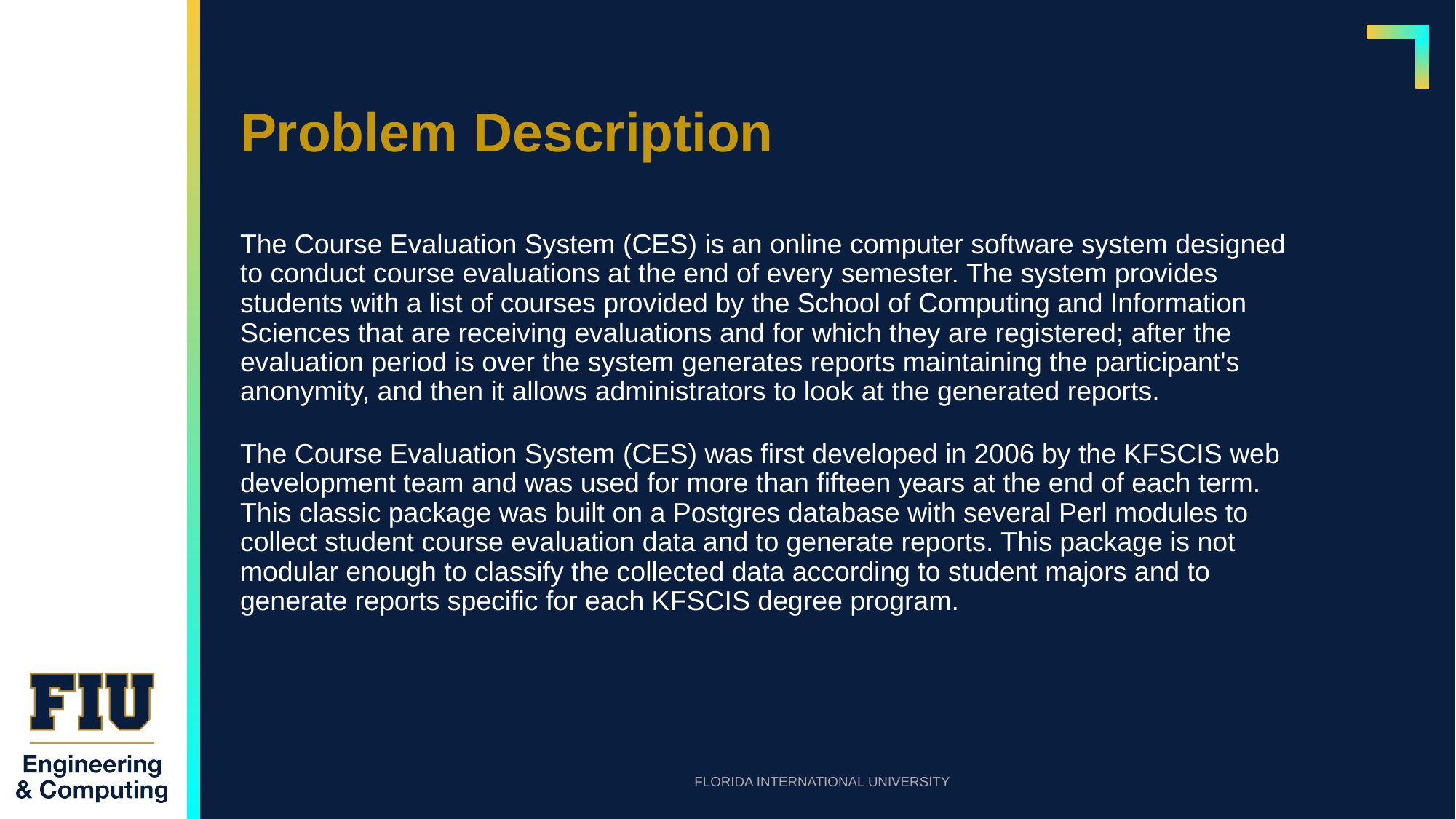

# Problem Description
The Course Evaluation System (CES) is an online computer software system designed to conduct course evaluations at the end of every semester. The system provides students with a list of courses provided by the School of Computing and Information Sciences that are receiving evaluations and for which they are registered; after the evaluation period is over the system generates reports maintaining the participant's anonymity, and then it allows administrators to look at the generated reports.

The Course Evaluation System (CES) was first developed in 2006 by the KFSCIS web development team and was used for more than fifteen years at the end of each term. This classic package was built on a Postgres database with several Perl modules to collect student course evaluation data and to generate reports. This package is not modular enough to classify the collected data according to student majors and to generate reports specific for each KFSCIS degree program.